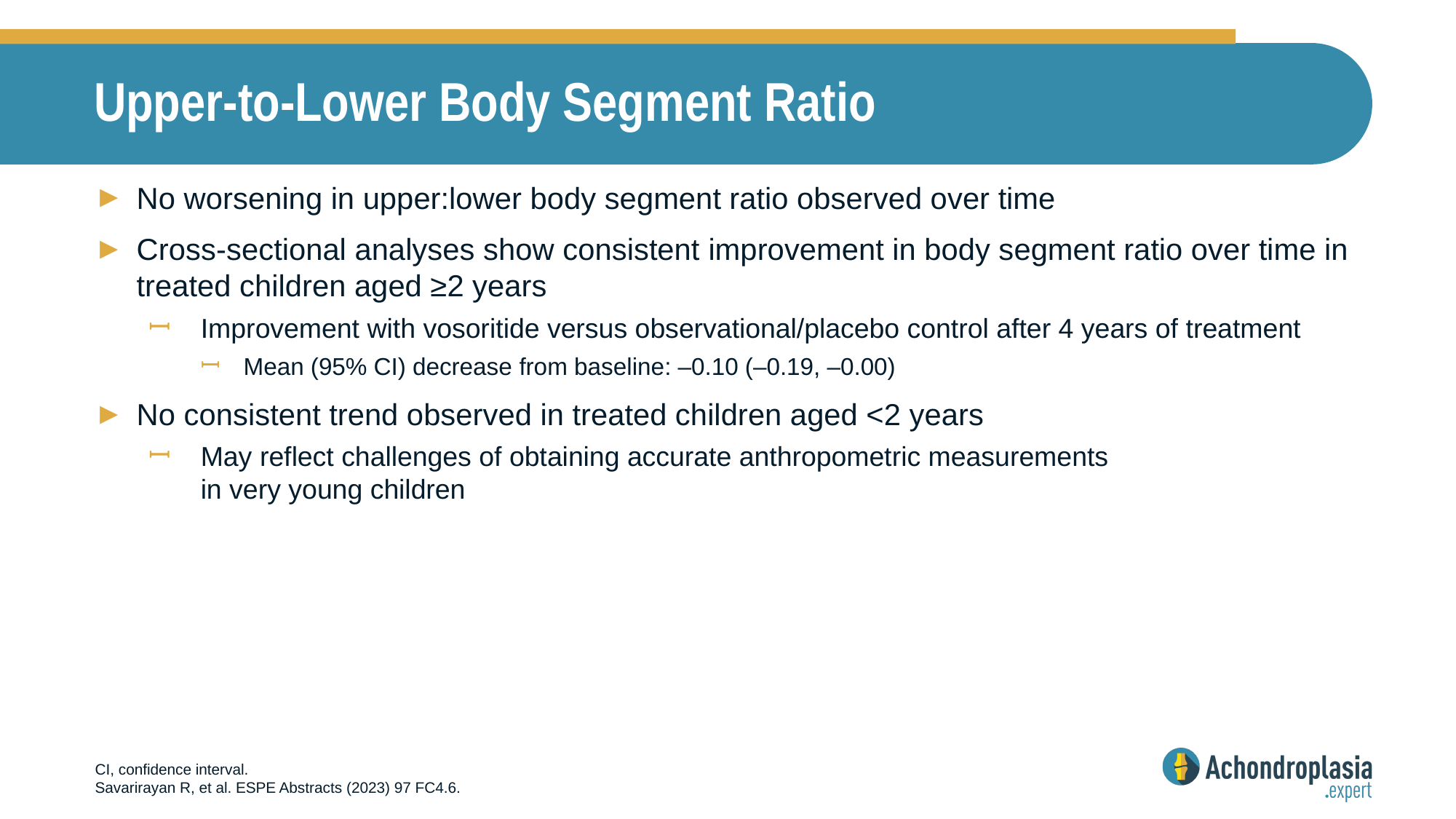

# Upper-to-Lower Body Segment Ratio
No worsening in upper:lower body segment ratio observed over time
Cross-sectional analyses show consistent improvement in body segment ratio over time in treated children aged ≥2 years
Improvement with vosoritide versus observational/placebo control after 4 years of treatment
Mean (95% CI) decrease from baseline: –0.10 (–0.19, –0.00)
No consistent trend observed in treated children aged <2 years
May reflect challenges of obtaining accurate anthropometric measurements
in very young children

CI, confidence interval.
Savarirayan R, et al. ESPE Abstracts (2023) 97 FC4.6.